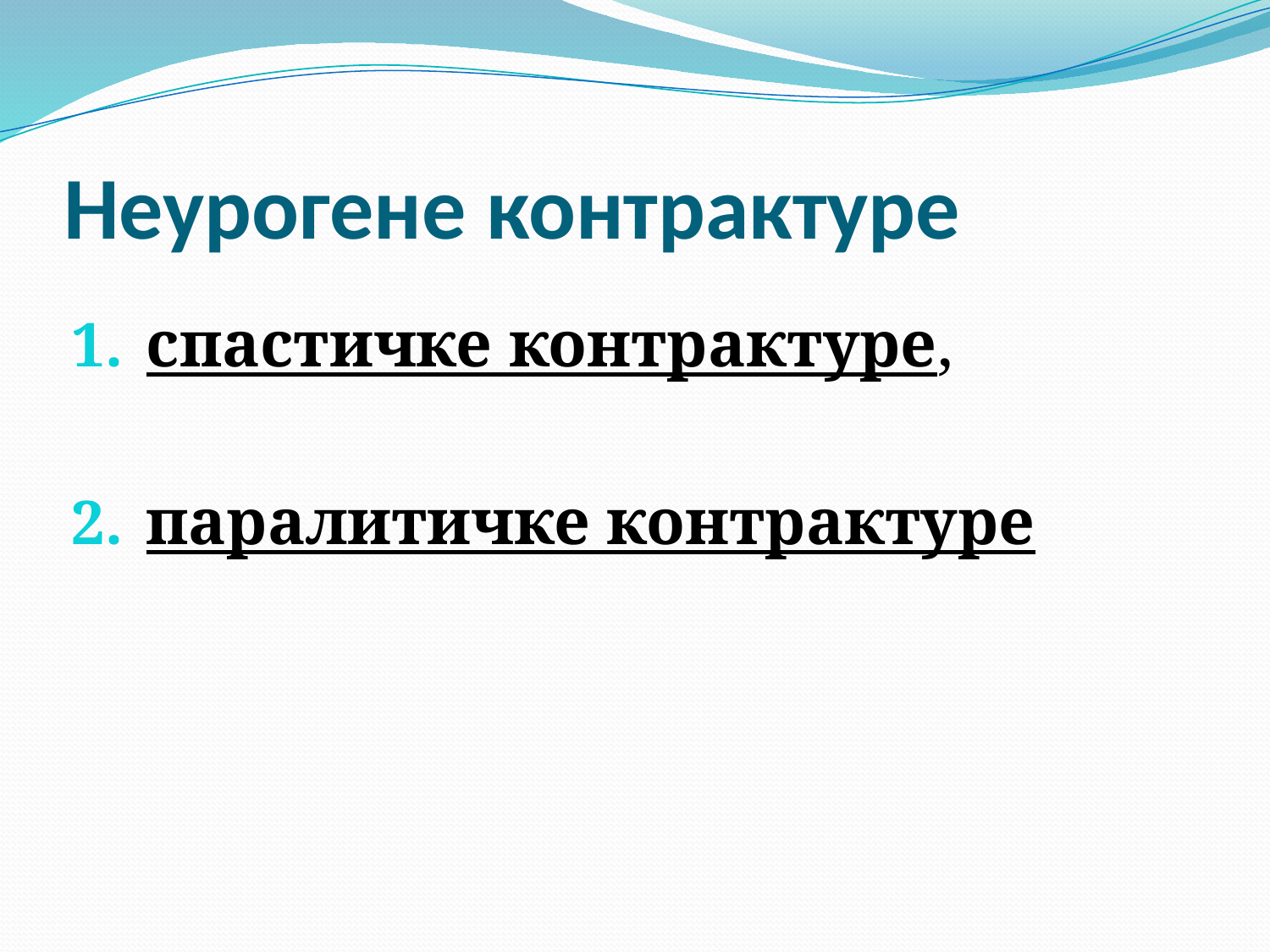

# Неурогене контрактуре
спастичке контрактуре,

паралитичке контрактуре